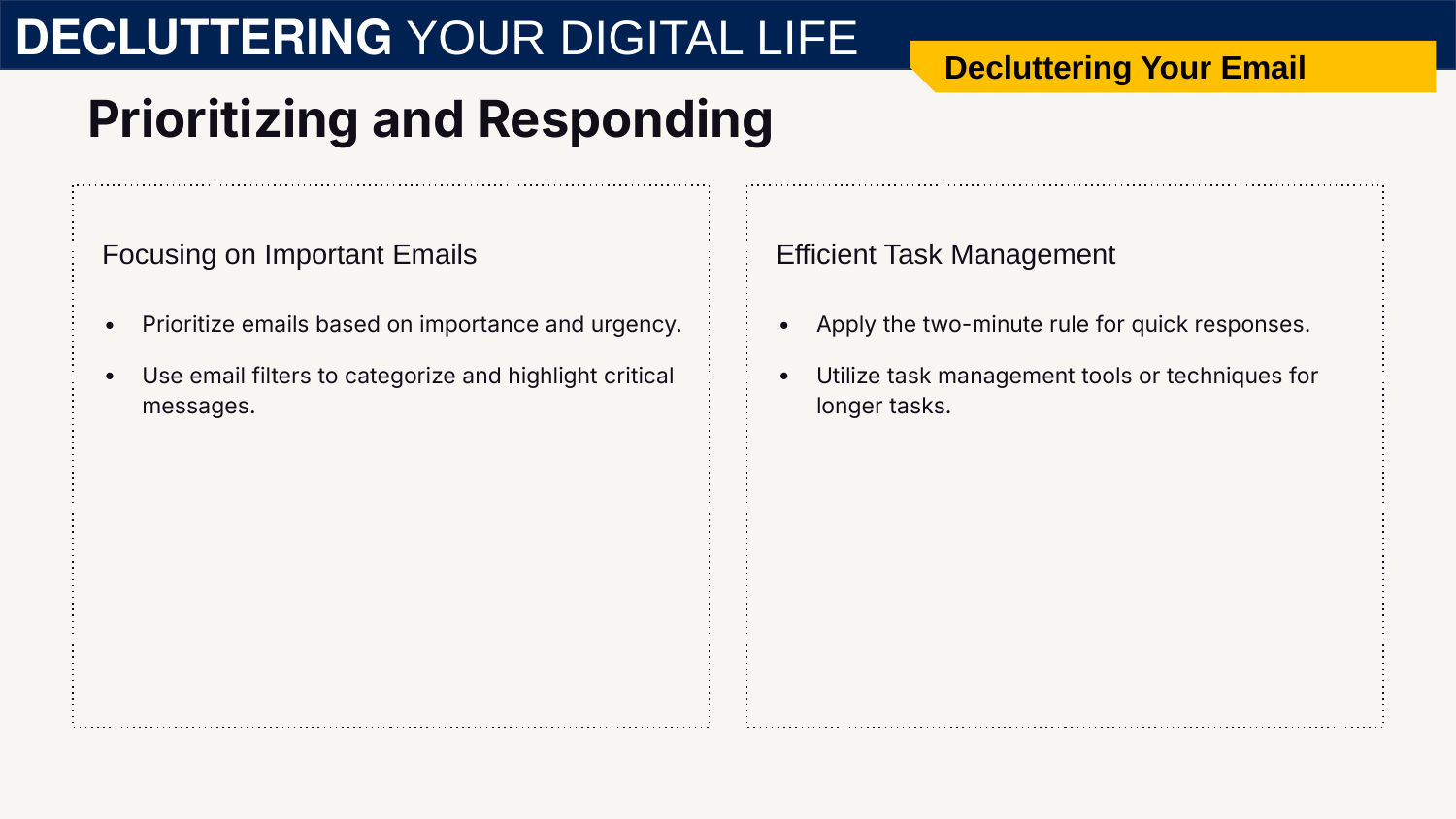

DECLUTTERING YOUR DIGITAL LIFE
Decluttering Your Email

# Prioritizing and Responding
Focusing on Important Emails

Efficient Task Management
Prioritize emails based on importance and urgency.
Use email filters to categorize and highlight critical messages.
Apply the two-minute rule for quick responses.
Utilize task management tools or techniques for longer tasks.